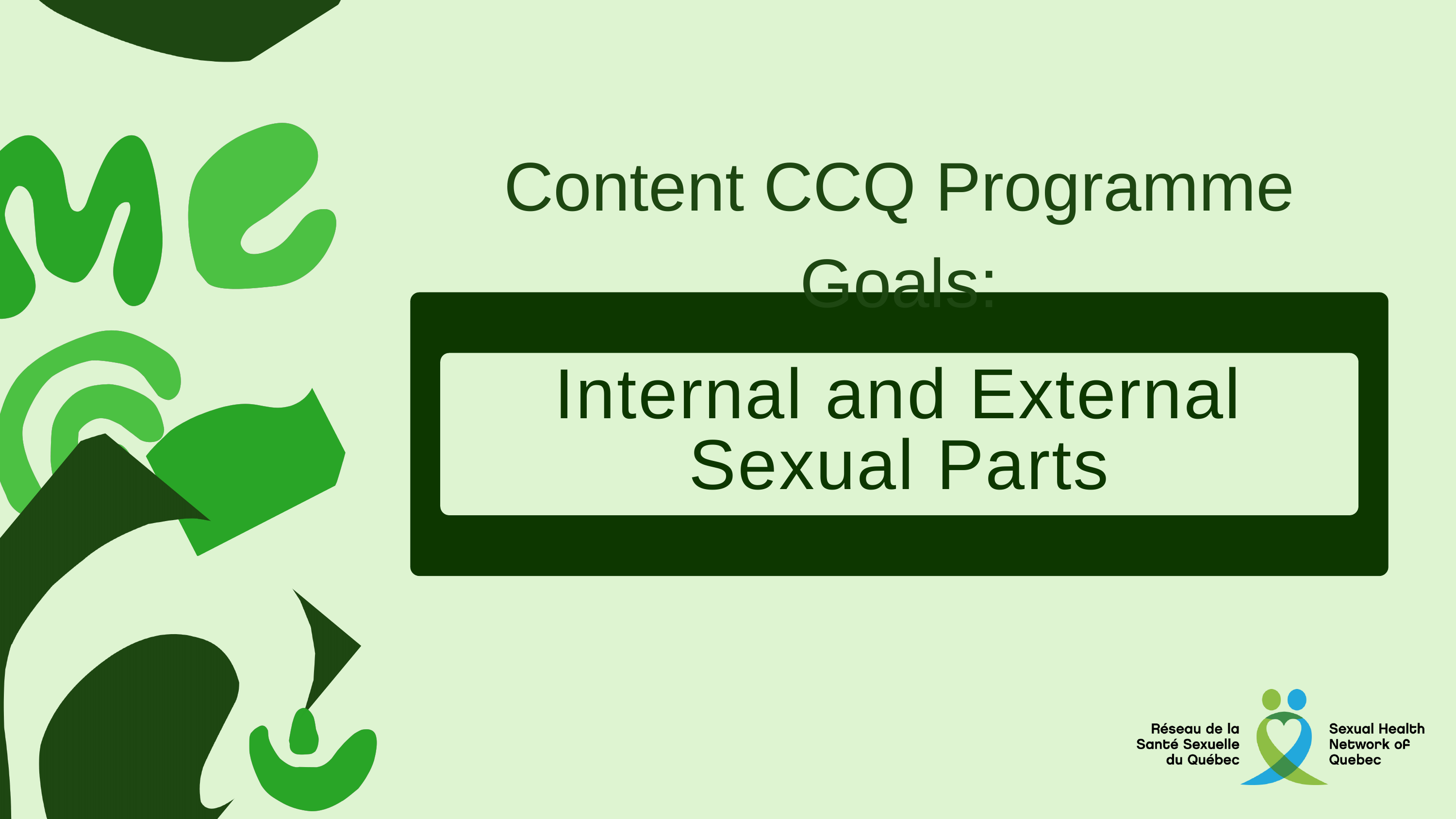

Content CCQ Programme Goals:

Internal and External Sexual Parts